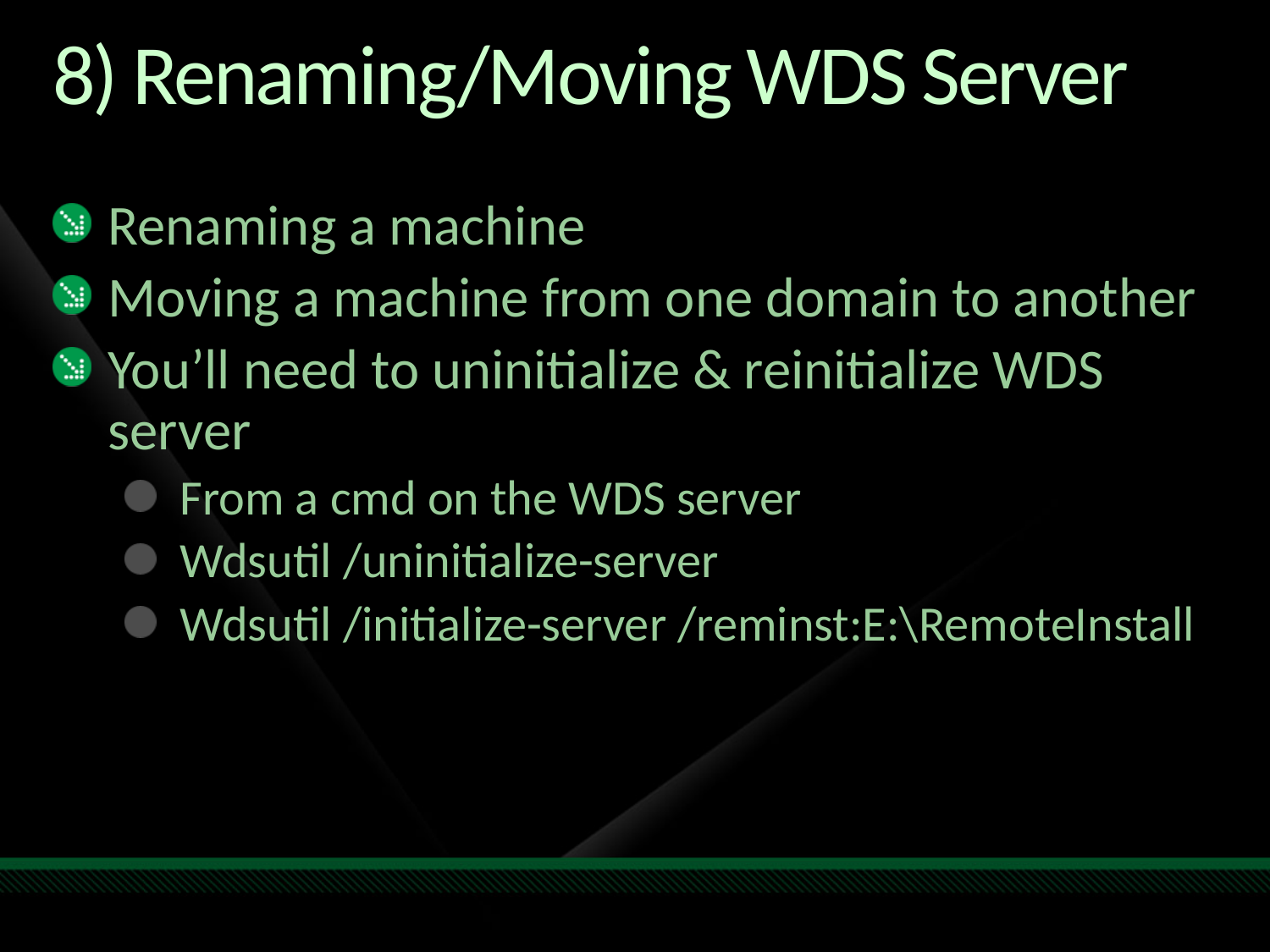

# 8) Renaming/Moving WDS Server
Renaming a machine
Moving a machine from one domain to another
You’ll need to uninitialize & reinitialize WDS server
From a cmd on the WDS server
Wdsutil /uninitialize-server
Wdsutil /initialize-server /reminst:E:\RemoteInstall